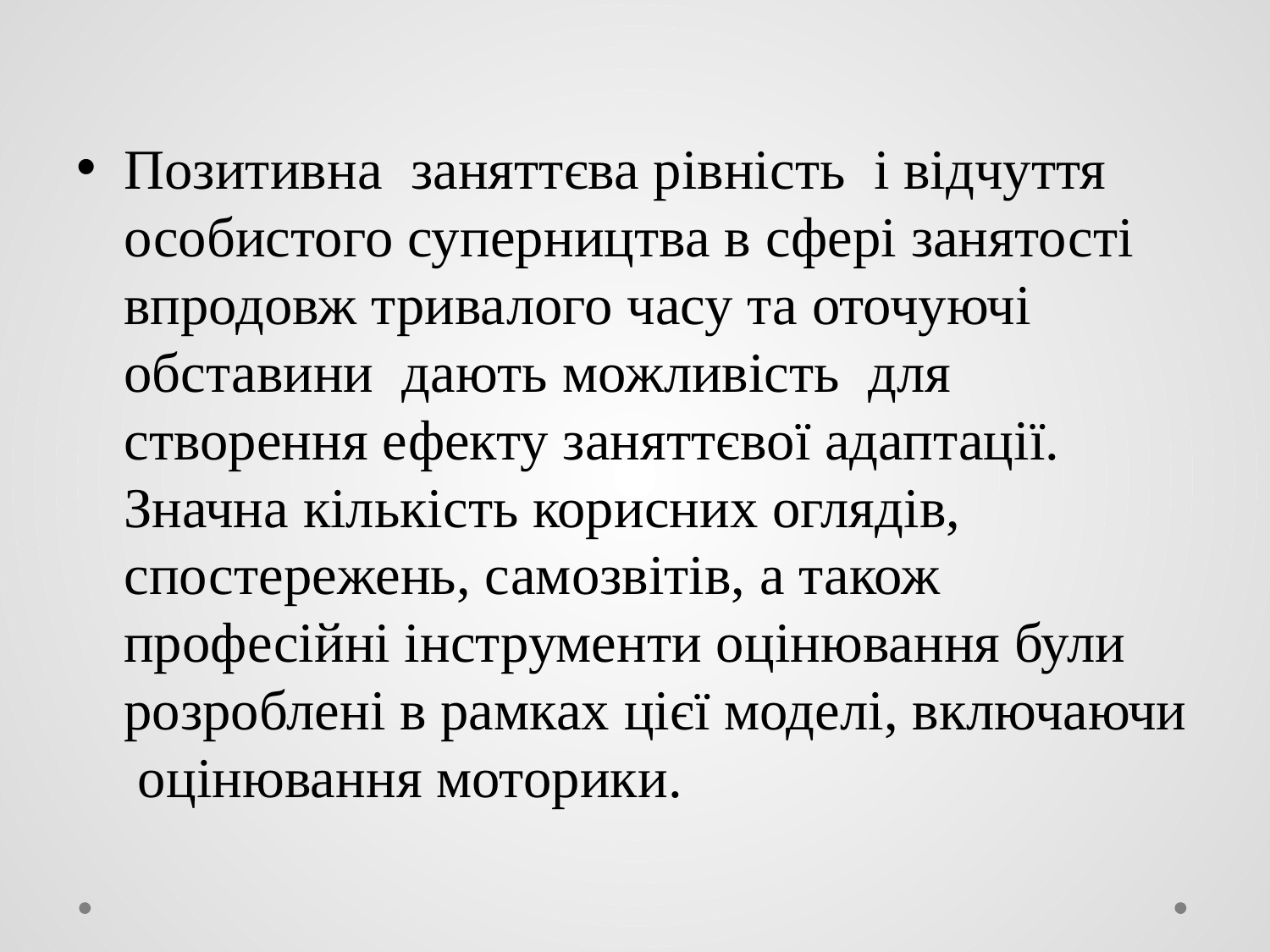

Позитивна  заняттєва рівність  і відчуття особистого суперництва в сфері занятості впродовж тривалого часу та оточуючі обставини  дають можливість  для створення ефекту заняттєвої адаптації. Значна кількість корисних оглядів, спостережень, самозвітів, а також  професійні інструменти оцінювання були розроблені в рамках цієї моделі, включаючи  оцінювання моторики.